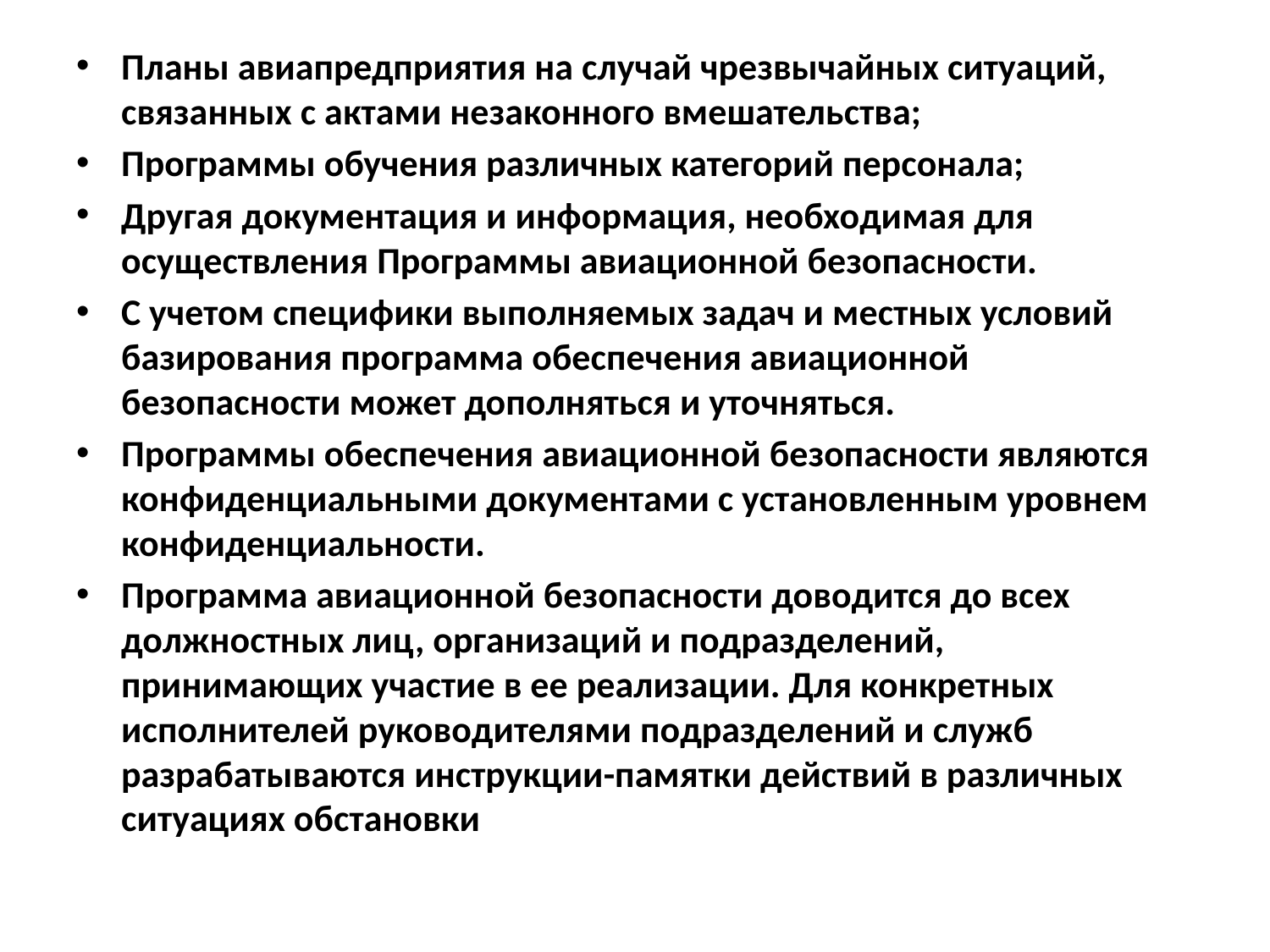

Планы авиапредприятия на случай чрезвычайных ситуаций, связанных с актами незаконного вмешательства;
Программы обучения различных категорий персонала;
Другая документация и информация, необходимая для осуществления Программы авиационной безопасности.
С учетом специфики выполняемых задач и местных условий базирования программа обеспечения авиационной безопасности может дополняться и уточняться.
Программы обеспечения авиационной безопасности являются конфиденциальными документами с установленным уровнем конфиденциальности.
Программа авиационной безопасности доводится до всех должностных лиц, организаций и подразделений, принимающих участие в ее реализации. Для конкретных исполнителей руководителями подразделений и служб разрабатываются инструкции-памятки действий в различных ситуациях обстановки